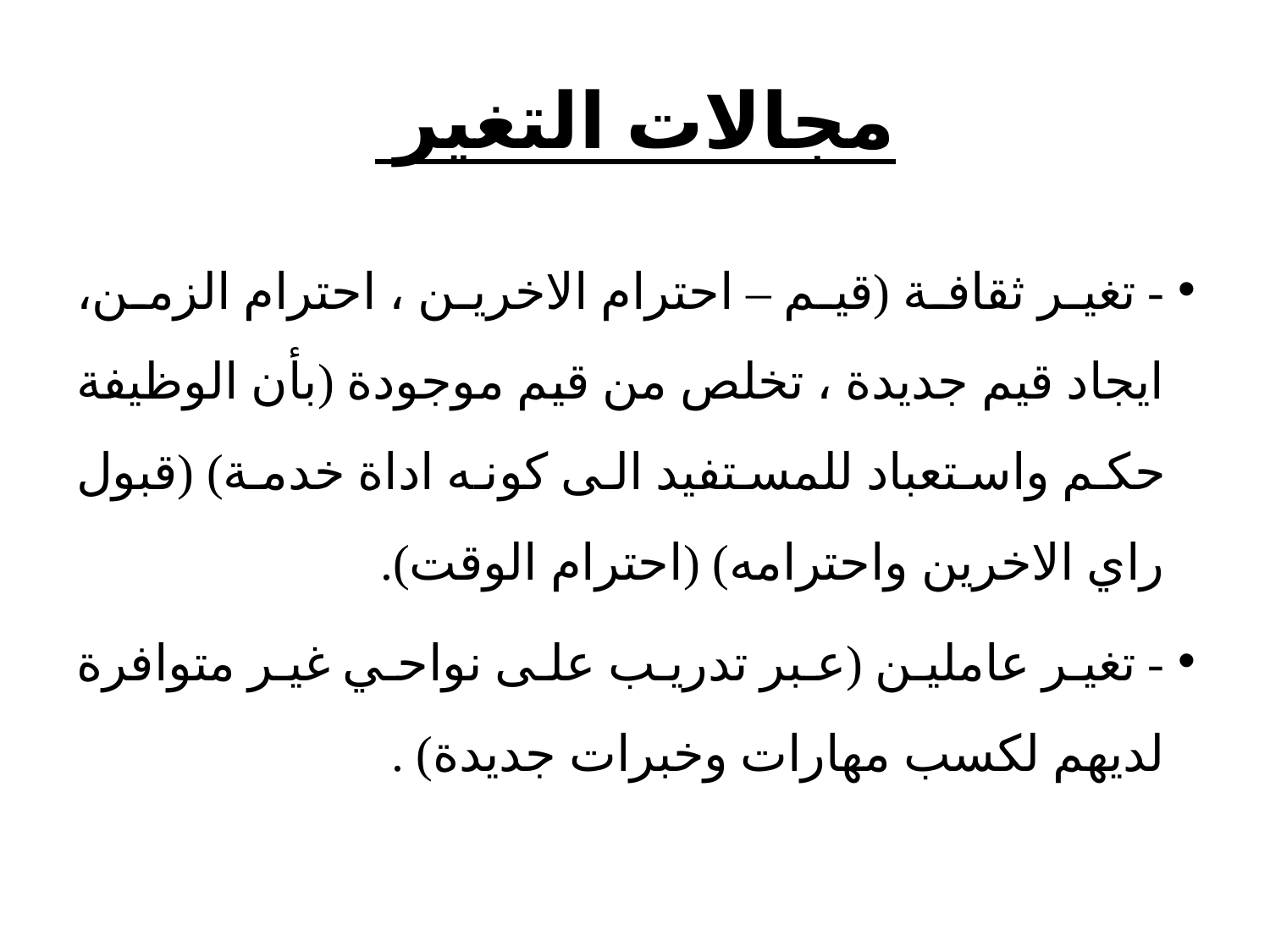

# مجالات التغير
- تغير ثقافة (قيم – احترام الاخرين ، احترام الزمن، ايجاد قيم جديدة ، تخلص من قيم موجودة (بأن الوظيفة حكم واستعباد للمستفيد الى كونه اداة خدمة) (قبول راي الاخرين واحترامه) (احترام الوقت).
- تغير عاملين (عبر تدريب على نواحي غير متوافرة لديهم لكسب مهارات وخبرات جديدة) .